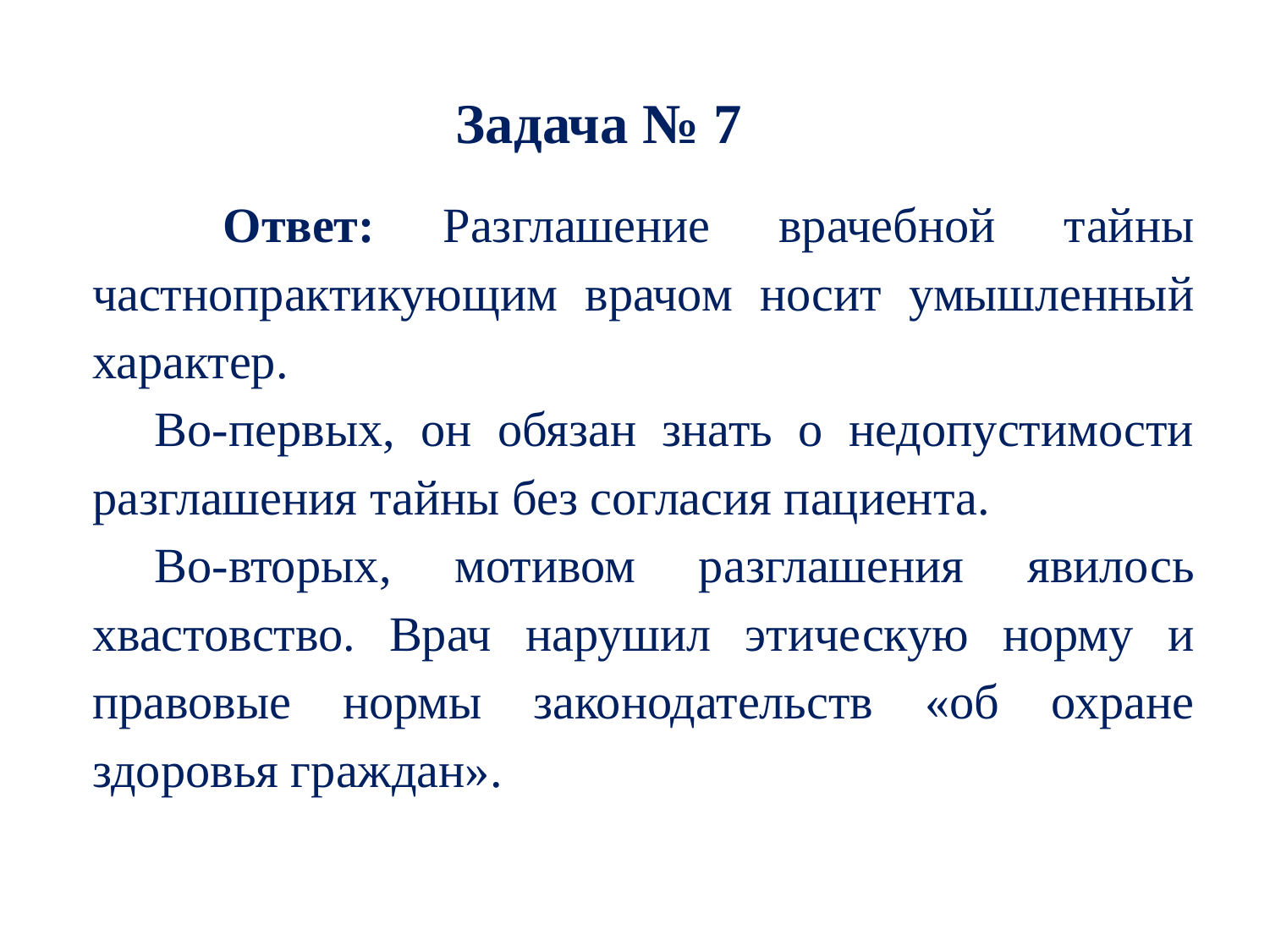

Задача № 7

 Ответ: Разглашение врачебной тайны частнопрактикующим врачом носит умышленный характер.
Во-первых, он обязан знать о недопустимости разглашения тайны без согласия пациента.
Во-вторых, мотивом разглашения явилось хвастовство. Врач нарушил этическую норму и правовые нормы законодательств «об охране здоровья граждан».